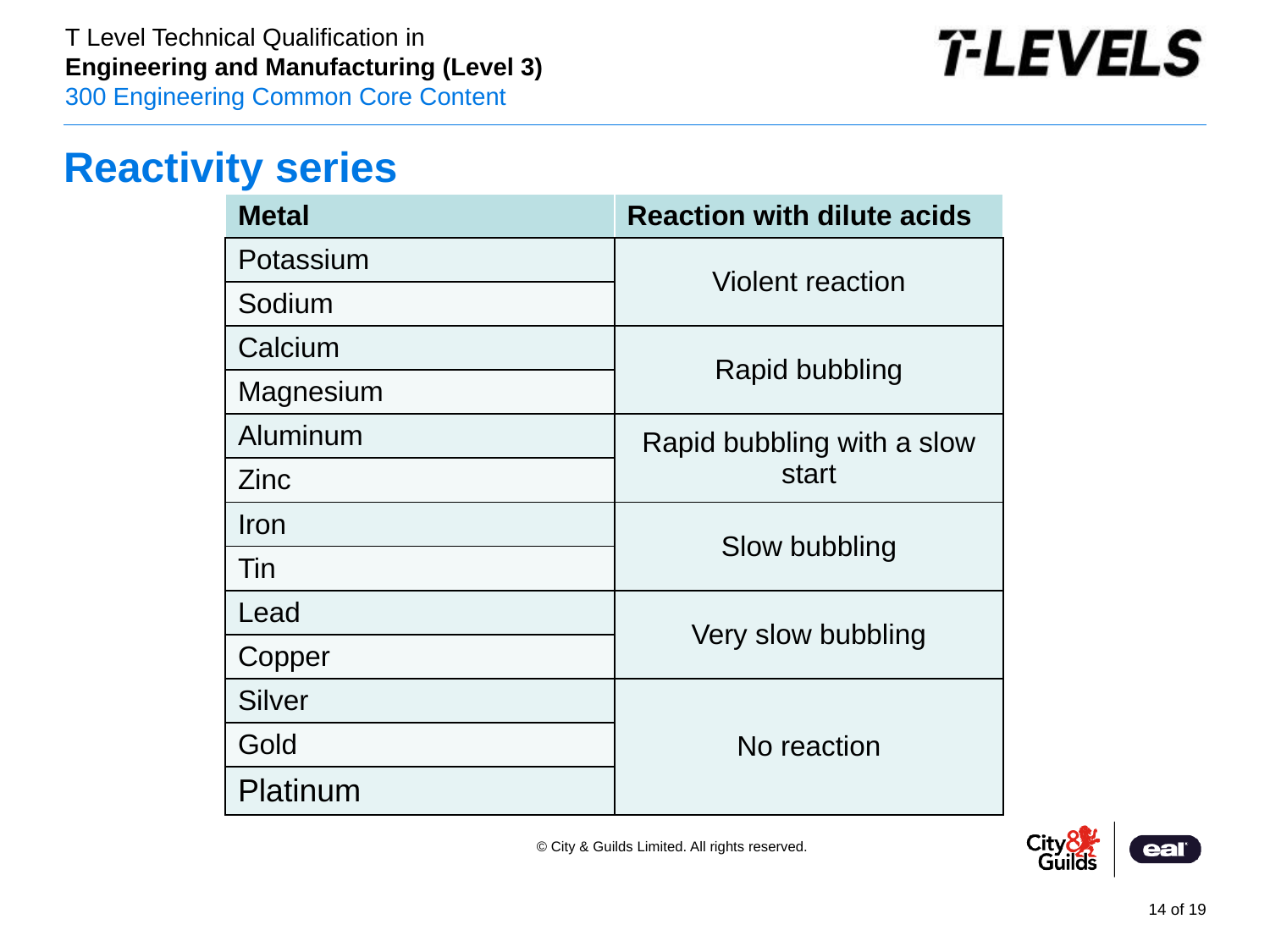

# Reactivity series
| Metal | Reaction with dilute acids |
| --- | --- |
| Potassium | Violent reaction |
| Sodium |  |
| Calcium | Rapid bubbling |
| Magnesium |  |
| Aluminum | Rapid bubbling with a slow start |
| Zinc |  |
| Iron | Slow bubbling |
| Tin |  |
| Lead | Very slow bubbling |
| Copper |  |
| Silver | No reaction |
| Gold |  |
| Platinum |  |